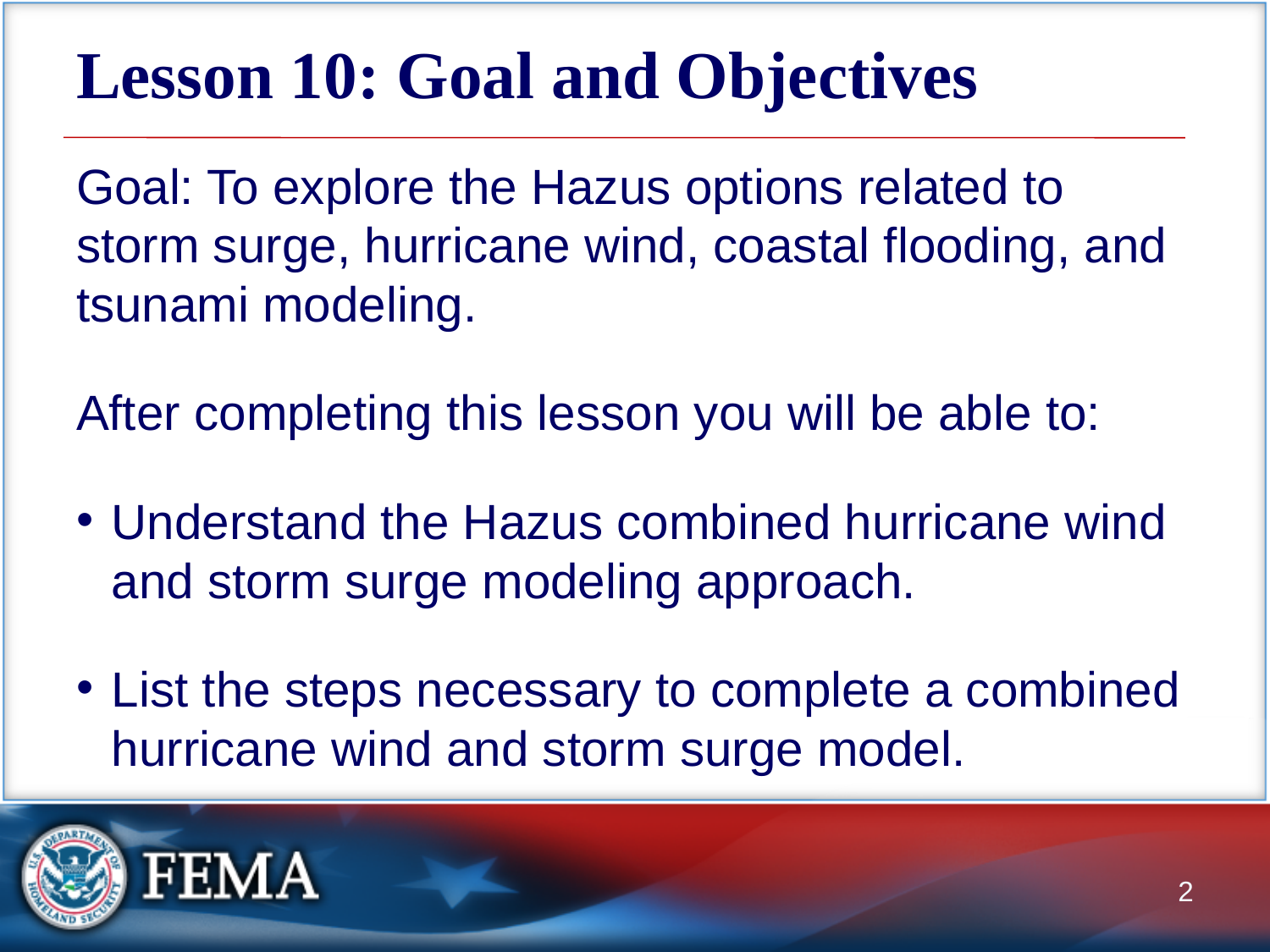

# Lesson 10: Goal and Objectives
Goal: To explore the Hazus options related to storm surge, hurricane wind, coastal flooding, and tsunami modeling.
After completing this lesson you will be able to:
Understand the Hazus combined hurricane wind and storm surge modeling approach.
List the steps necessary to complete a combined hurricane wind and storm surge model.
2